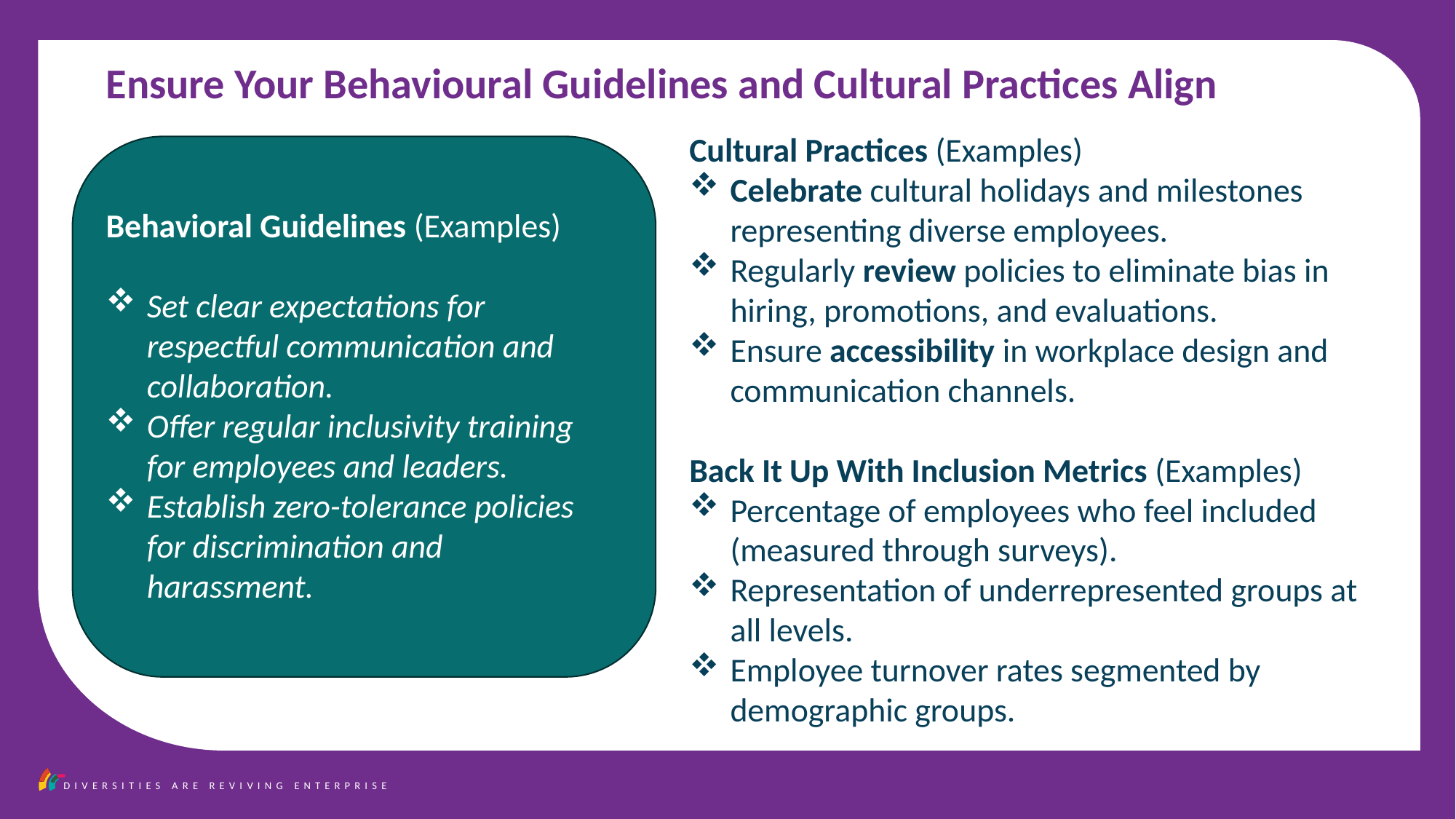

Ensure Your Behavioural Guidelines and Cultural Practices Align
Cultural Practices (Examples)
Celebrate cultural holidays and milestones representing diverse employees.
Regularly review policies to eliminate bias in hiring, promotions, and evaluations.
Ensure accessibility in workplace design and communication channels.

Back It Up With Inclusion Metrics (Examples)
Percentage of employees who feel included (measured through surveys).
Representation of underrepresented groups at all levels.
Employee turnover rates segmented by demographic groups.

Behavioral Guidelines (Examples)

Set clear expectations for respectful communication and collaboration.
Offer regular inclusivity training for employees and leaders.
Establish zero-tolerance policies for discrimination and harassment.